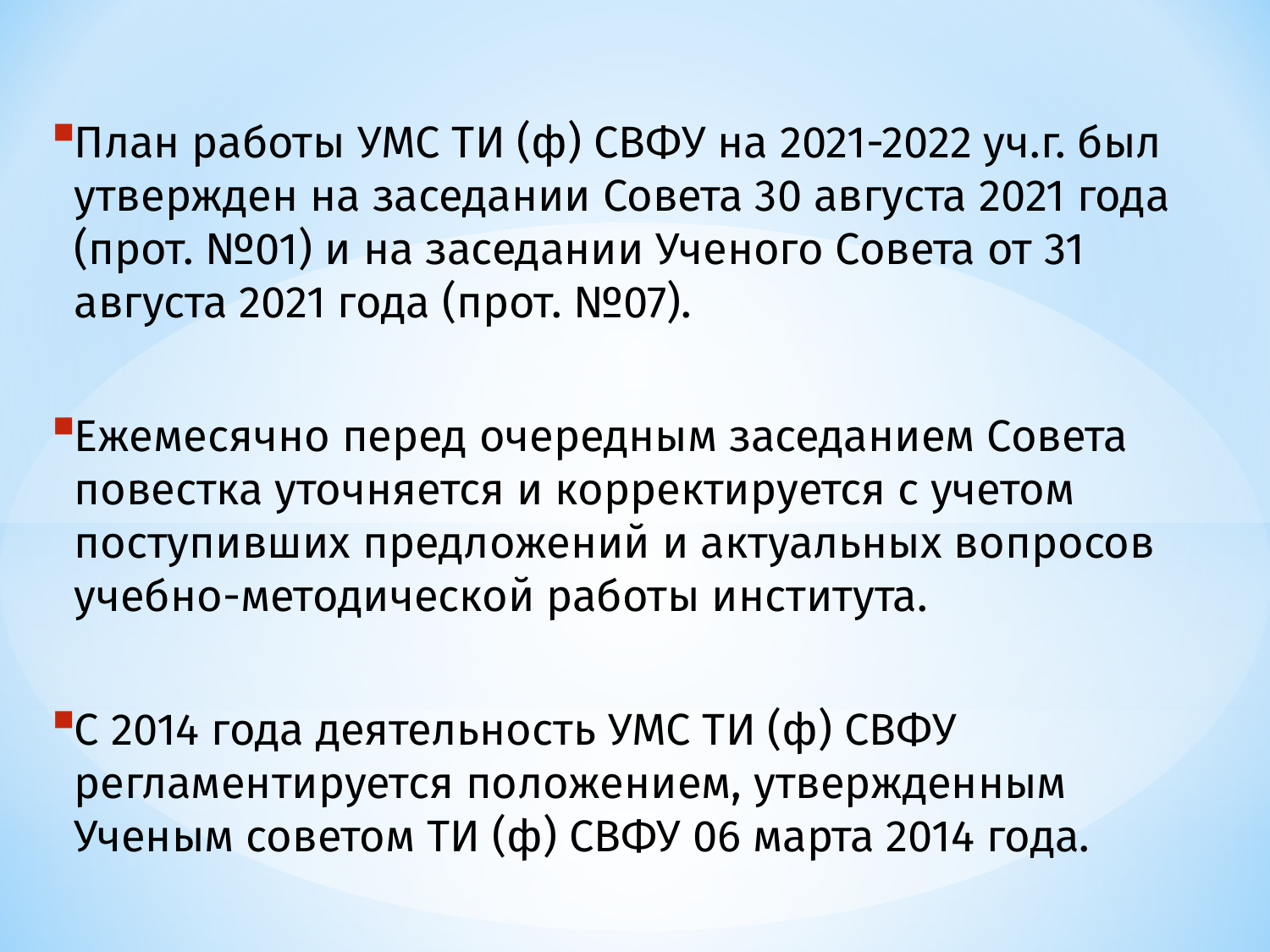

План работы УМС ТИ (ф) СВФУ на 2021-2022 уч.г. был утвержден на заседании Совета 30 августа 2021 года (прот. №01) и на заседании Ученого Совета от 31 августа 2021 года (прот. №07).

Ежемесячно перед очередным заседанием Совета повестка уточняется и корректируется с учетом поступивших предложений и актуальных вопросов учебно-методической работы института.

С 2014 года деятельность УМС ТИ (ф) СВФУ регламентируется положением, утвержденным Ученым советом ТИ (ф) СВФУ 06 марта 2014 года.